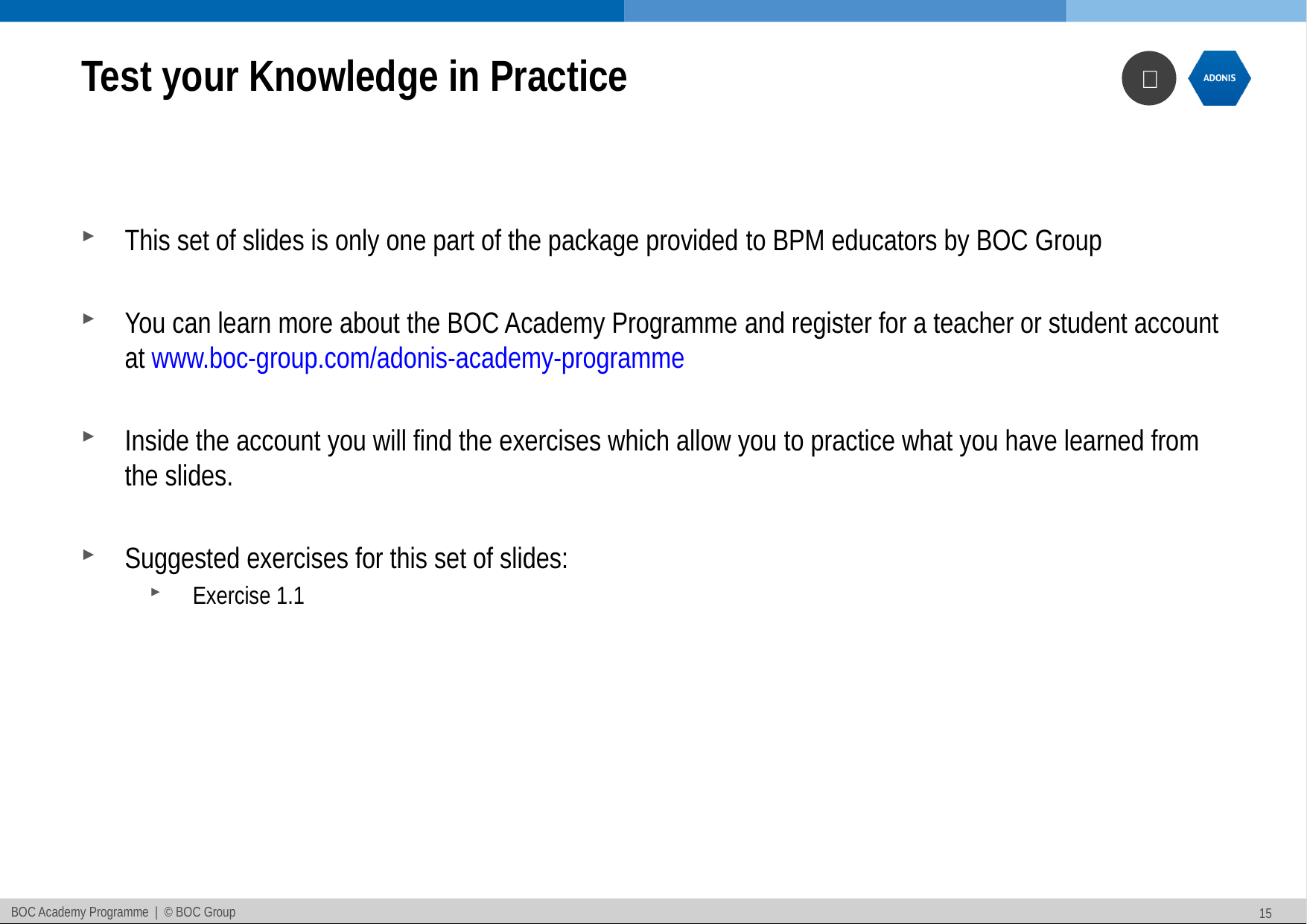

# Test your Knowledge in Practice
This set of slides is only one part of the package provided to BPM educators by BOC Group

You can learn more about the BOC Academy Programme and register for a teacher or student account at www.boc-group.com/adonis-academy-programme

Inside the account you will find the exercises which allow you to practice what you have learned from the slides.

Suggested exercises for this set of slides:
Exercise 1.1